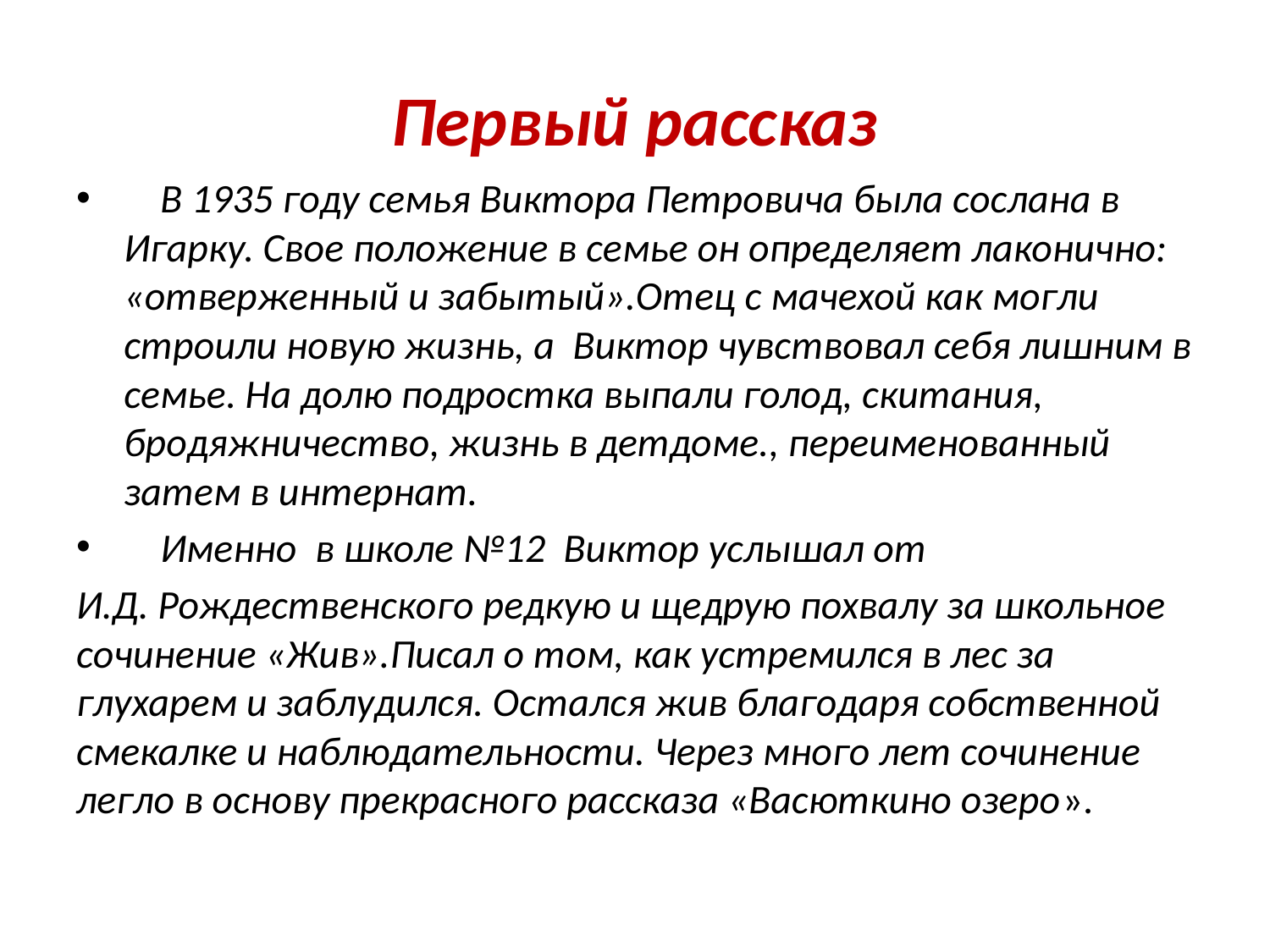

# Первый рассказ
    В 1935 году семья Виктора Петровича была сослана в Игарку. Свое положение в семье он определяет лаконично:  «отверженный и забытый».Отец с мачехой как могли  строили новую жизнь, а  Виктор чувствовал себя лишним в семье. На долю подростка выпали голод, скитания, бродяжничество, жизнь в детдоме., переименованный затем в интернат.
    Именно  в школе №12  Виктор услышал от
И.Д. Рождественского редкую и щедрую похвалу за школьное сочинение «Жив».Писал о том, как устремился в лес за глухарем и заблудился. Остался жив благодаря собственной смекалке и наблюдательности. Через много лет сочинение легло в основу прекрасного рассказа «Васюткино озеро».